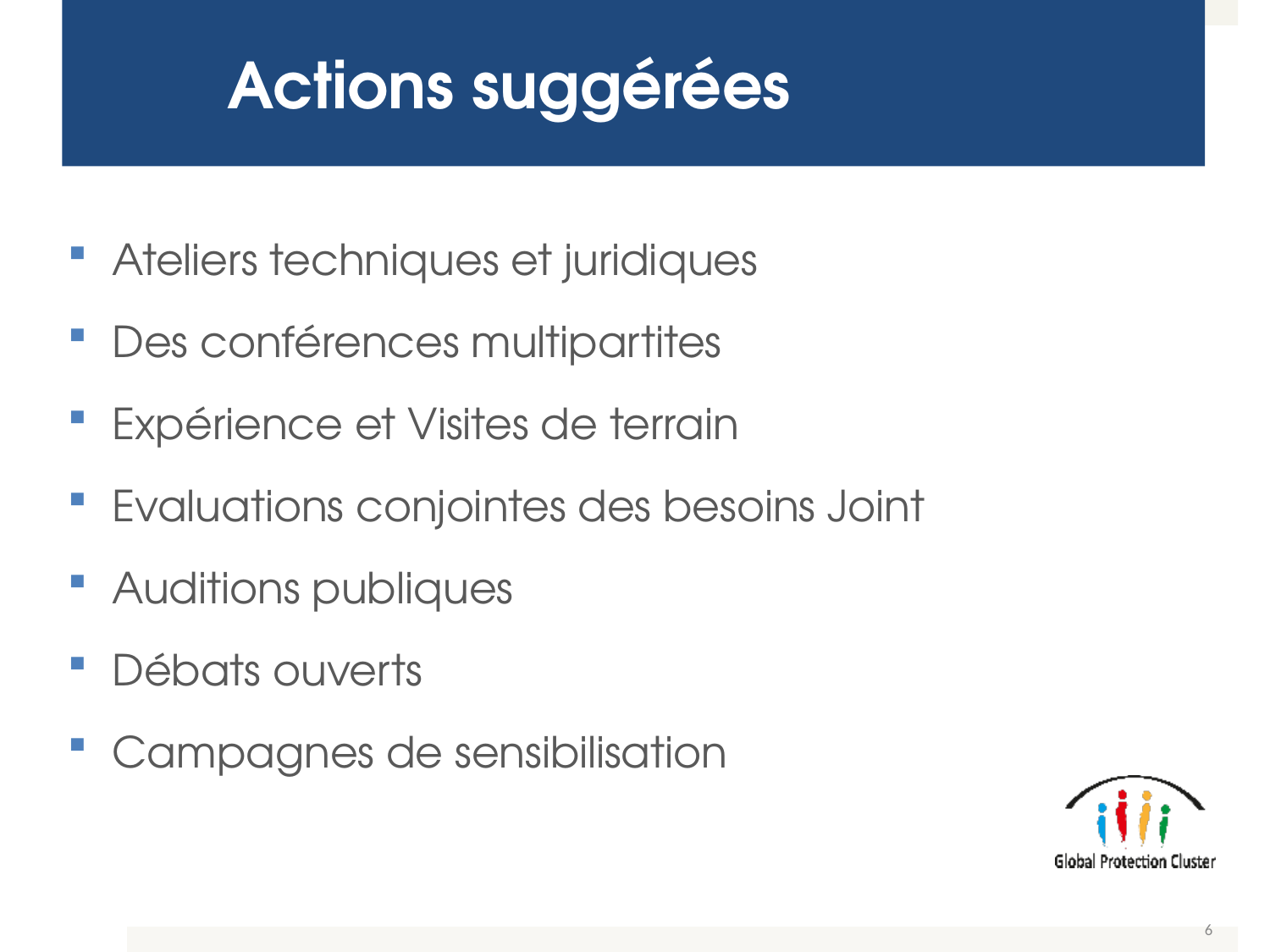

# Actions suggérées
Ateliers techniques et juridiques
Des conférences multipartites
Expérience et Visites de terrain
Evaluations conjointes des besoins Joint
Auditions publiques
Débats ouverts
Campagnes de sensibilisation